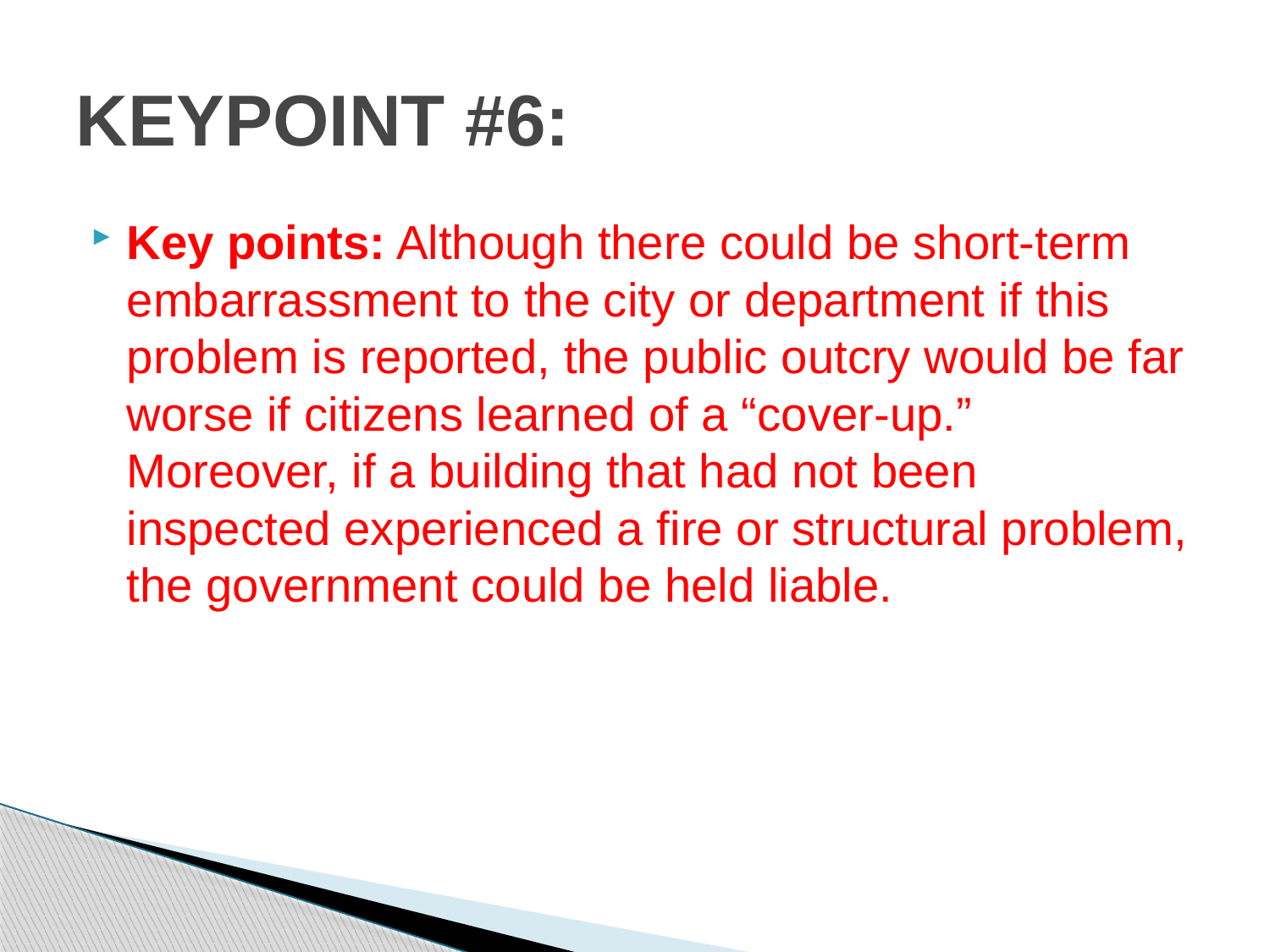

# KEYPOINT #6:
Key points: Although there could be short-term embarrassment to the city or department if this problem is reported, the public outcry would be far worse if citizens learned of a “cover-up.” Moreover, if a building that had not been inspected experienced a fire or structural problem, the government could be held liable.